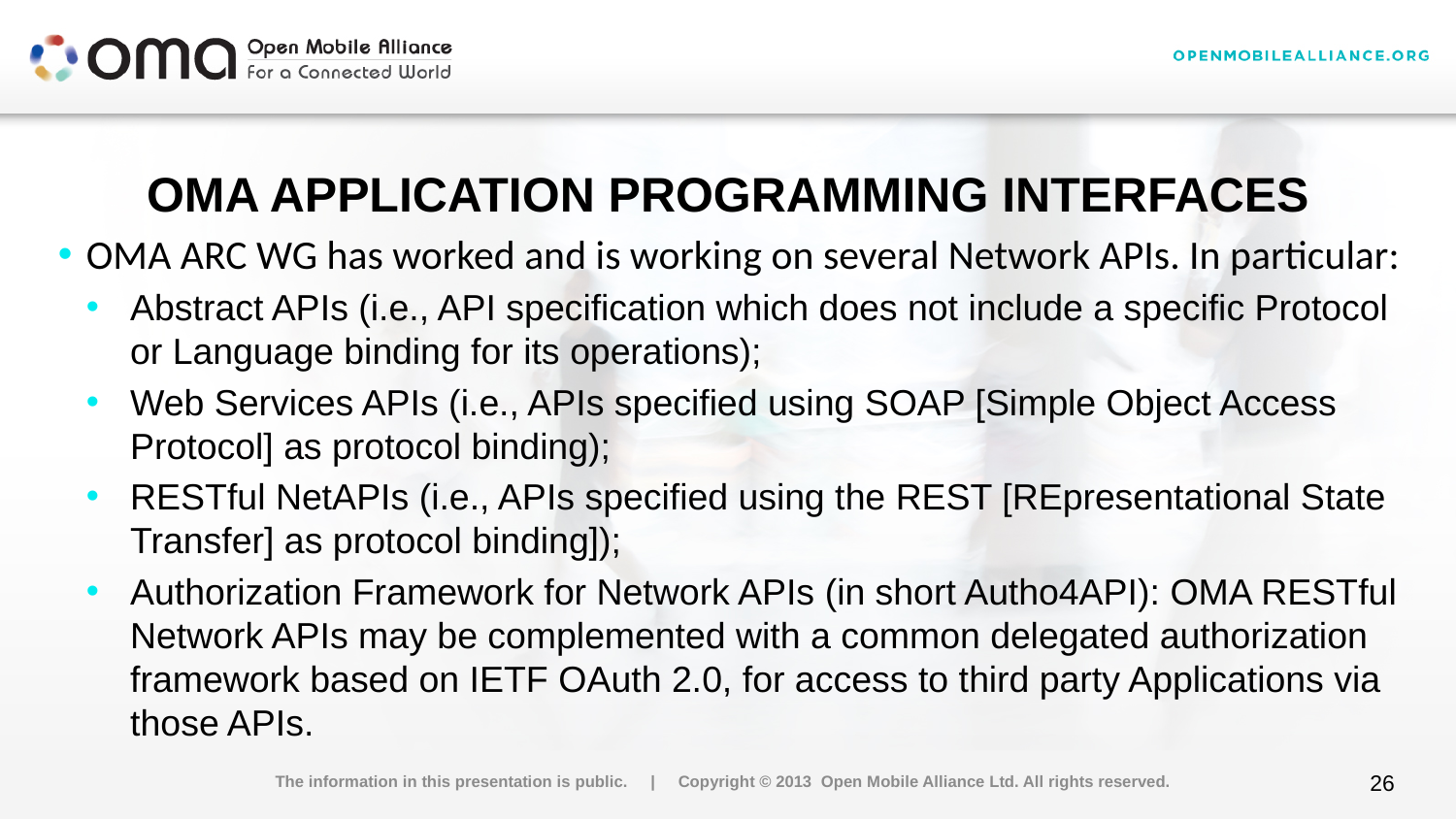

# OMA Application Programming Interfaces
OMA ARC WG has worked and is working on several Network APIs. In particular:
Abstract APIs (i.e., API specification which does not include a specific Protocol or Language binding for its operations);
Web Services APIs (i.e., APIs specified using SOAP [Simple Object Access Protocol] as protocol binding);
RESTful NetAPIs (i.e., APIs specified using the REST [REpresentational State Transfer] as protocol binding]);
Authorization Framework for Network APIs (in short Autho4API): OMA RESTful Network APIs may be complemented with a common delegated authorization framework based on IETF OAuth 2.0, for access to third party Applications via those APIs.
The information in this presentation is public.     |     Copyright © 2013  Open Mobile Alliance Ltd. All rights reserved.